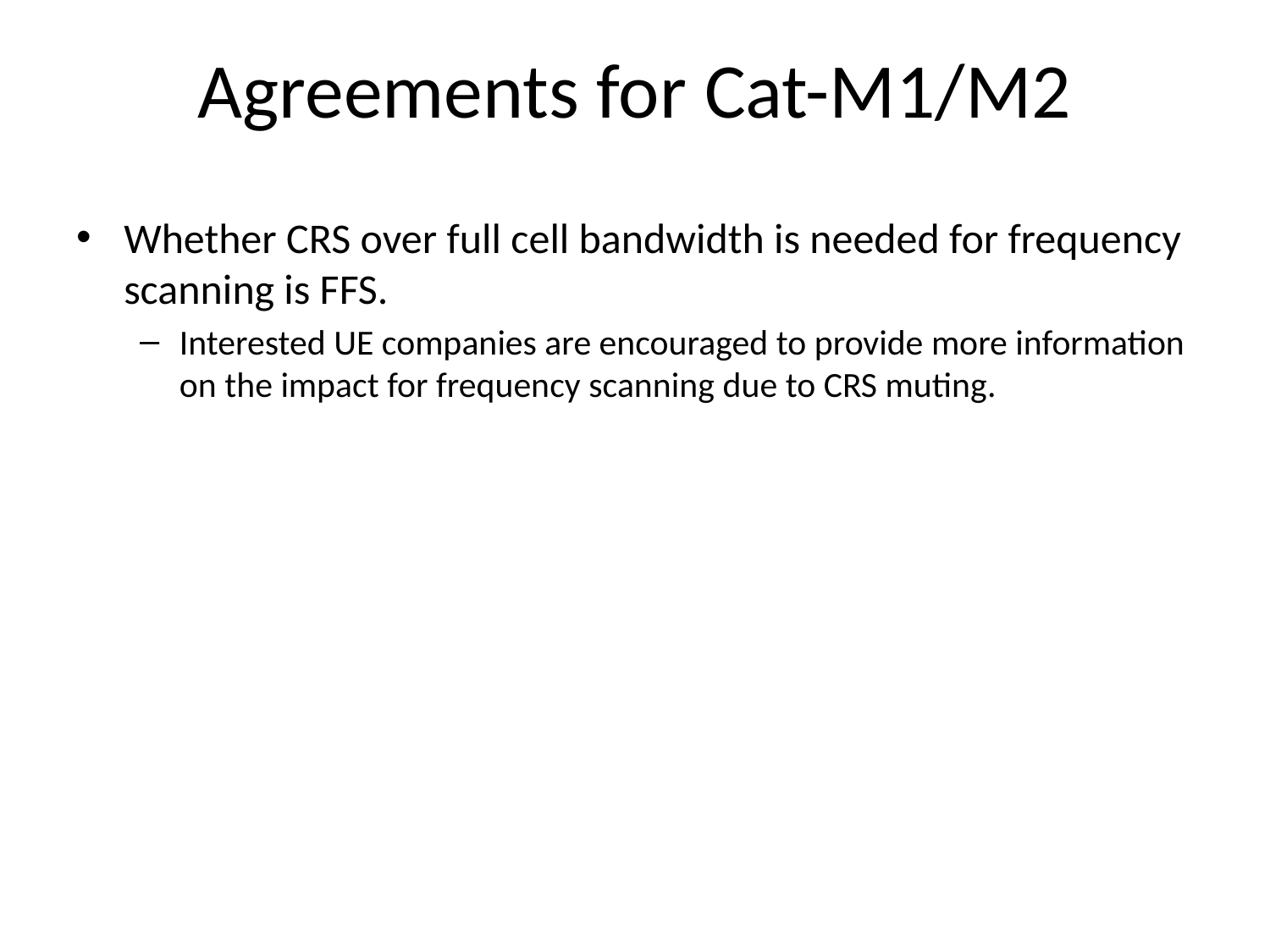

# Agreements for Cat-M1/M2

Whether CRS over full cell bandwidth is needed for frequency scanning is FFS.
Interested UE companies are encouraged to provide more information on the impact for frequency scanning due to CRS muting.